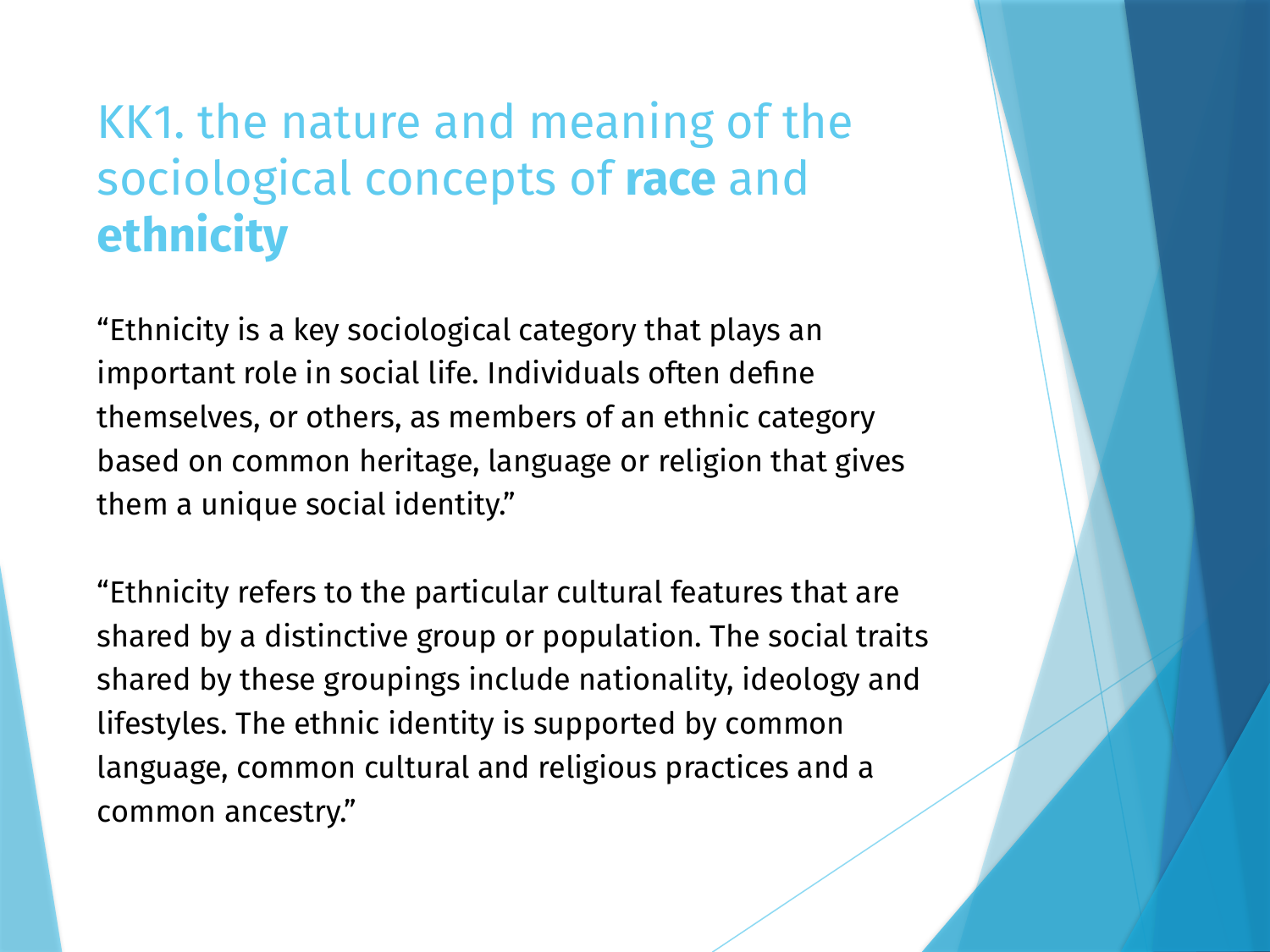

# KK1. the nature and meaning of the sociological concepts of race and ethnicity
“Ethnicity is a key sociological category that plays an important role in social life. Individuals often define themselves, or others, as members of an ethnic category based on common heritage, language or religion that gives them a unique social identity.”

“Ethnicity refers to the particular cultural features that are shared by a distinctive group or population. The social traits shared by these groupings include nationality, ideology and lifestyles. The ethnic identity is supported by common language, common cultural and religious practices and a common ancestry.”